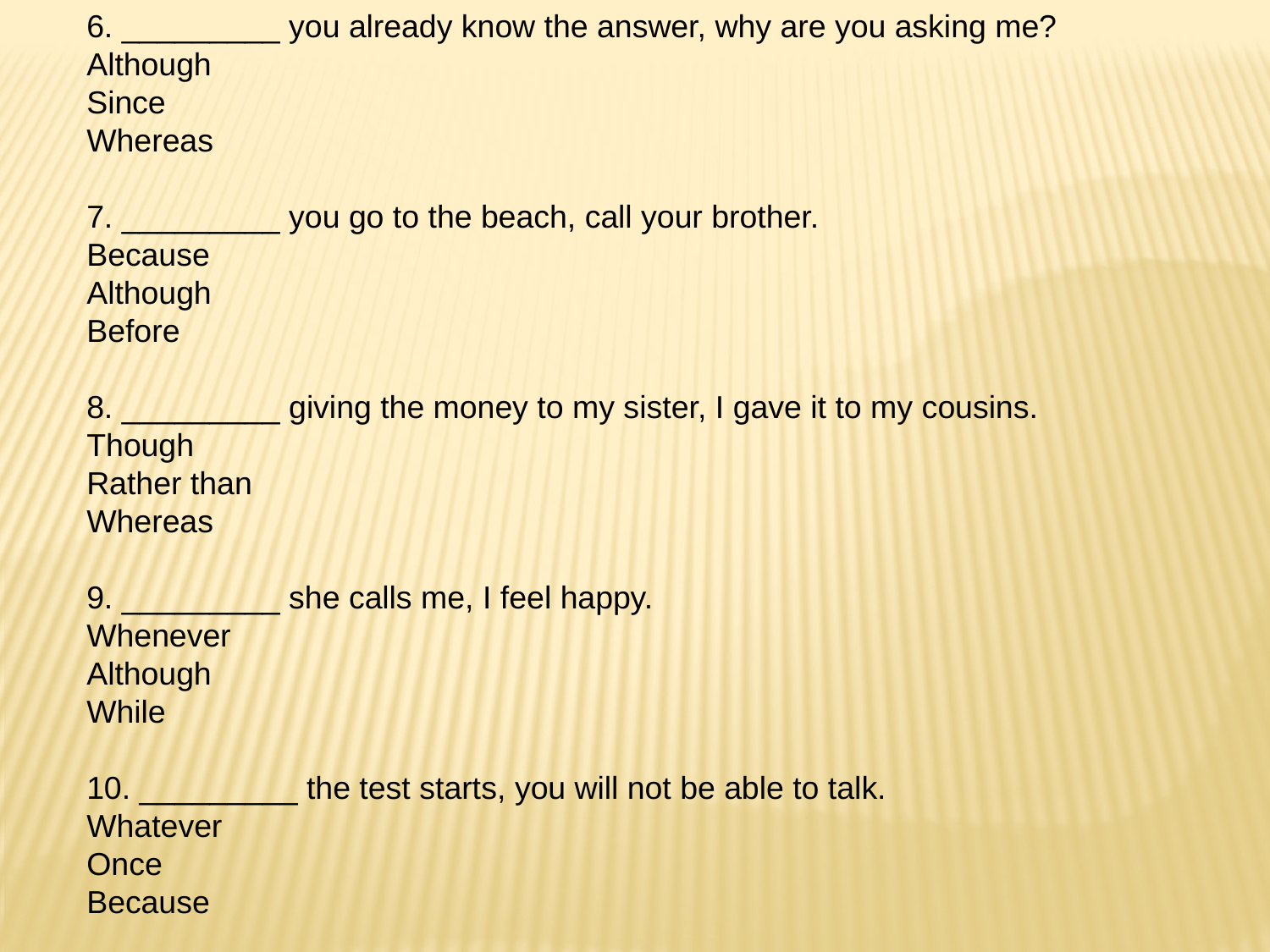

6. _________ you already know the answer, why are you asking me?
Although
Since
Whereas
7. _________ you go to the beach, call your brother.
Because
Although
Before
8. _________ giving the money to my sister, I gave it to my cousins.
Though
Rather than
Whereas
9. _________ she calls me, I feel happy.
Whenever
Although
While
10. _________ the test starts, you will not be able to talk.
Whatever
Once
Because